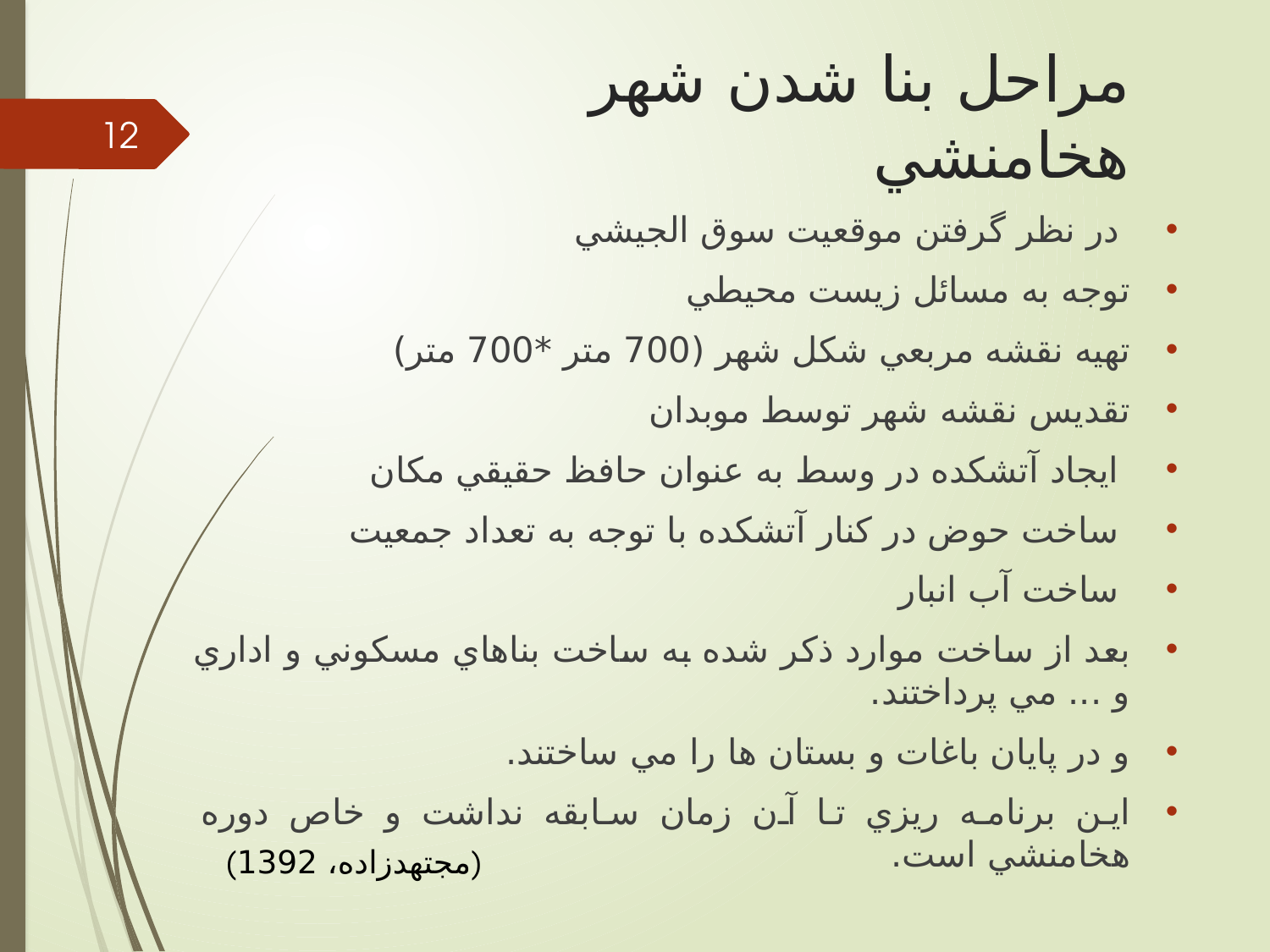

# مراحل بنا شدن شهر هخامنشي
12
 در نظر گرفتن موقعيت سوق الجيشي
توجه به مسائل زيست محيطي
تهيه نقشه مربعي شكل شهر (700 متر *700 متر)
تقديس نقشه شهر توسط موبدان
 ايجاد آتشكده در وسط به عنوان حافظ حقيقي مكان
 ساخت حوض در كنار آتشكده با توجه به تعداد جمعيت
 ساخت آب انبار
بعد از ساخت موارد ذكر شده به ساخت بناهاي مسكوني و اداري و ... مي پرداختند.
و در پايان باغات و بستان ها را مي ساختند.
اين برنامه ريزي تا آن زمان سابقه نداشت و خاص دوره هخامنشي است.

(مجتهدزاده، 1392)